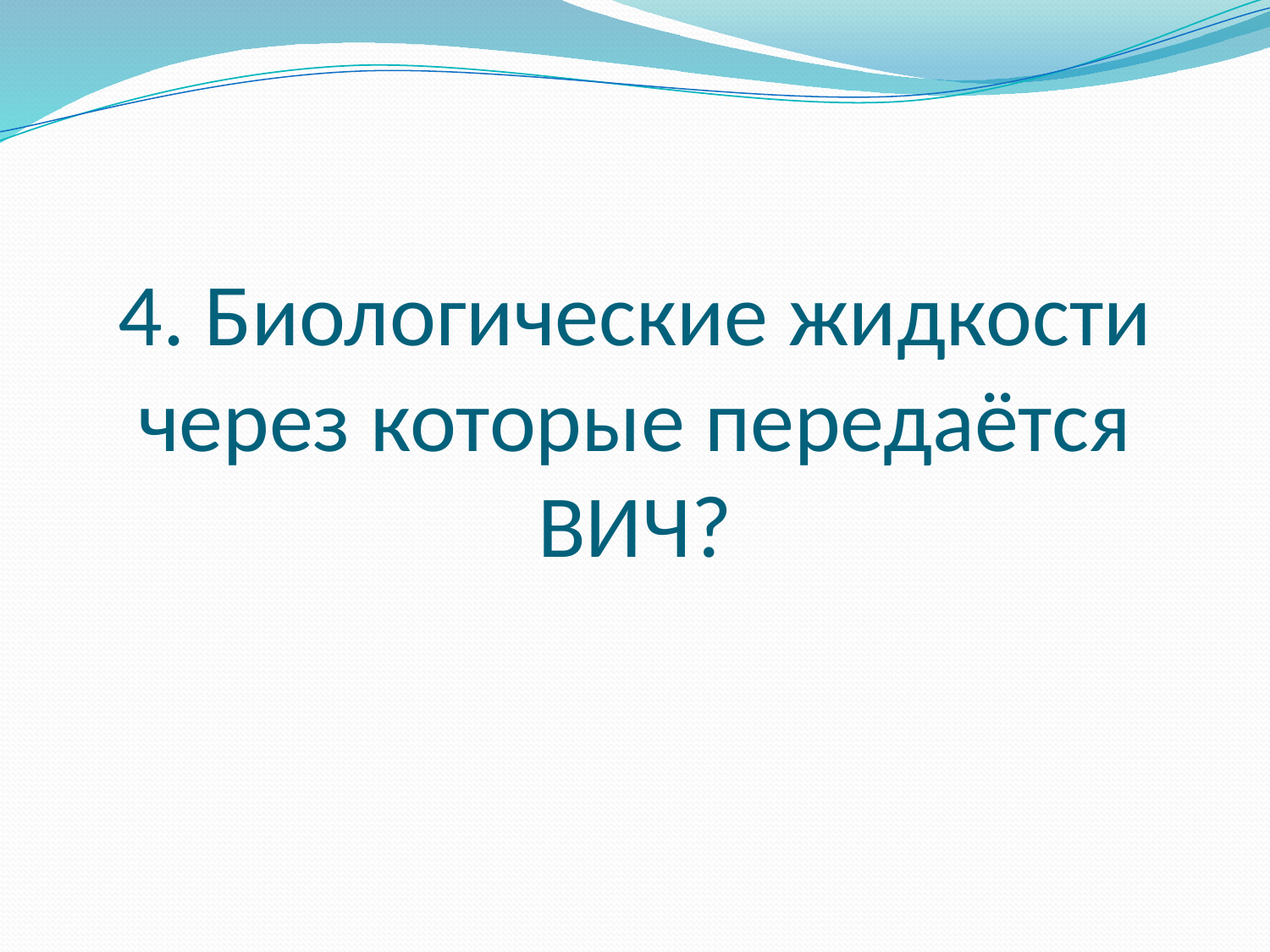

# 4. Биологические жидкости через которые передаётся ВИЧ?